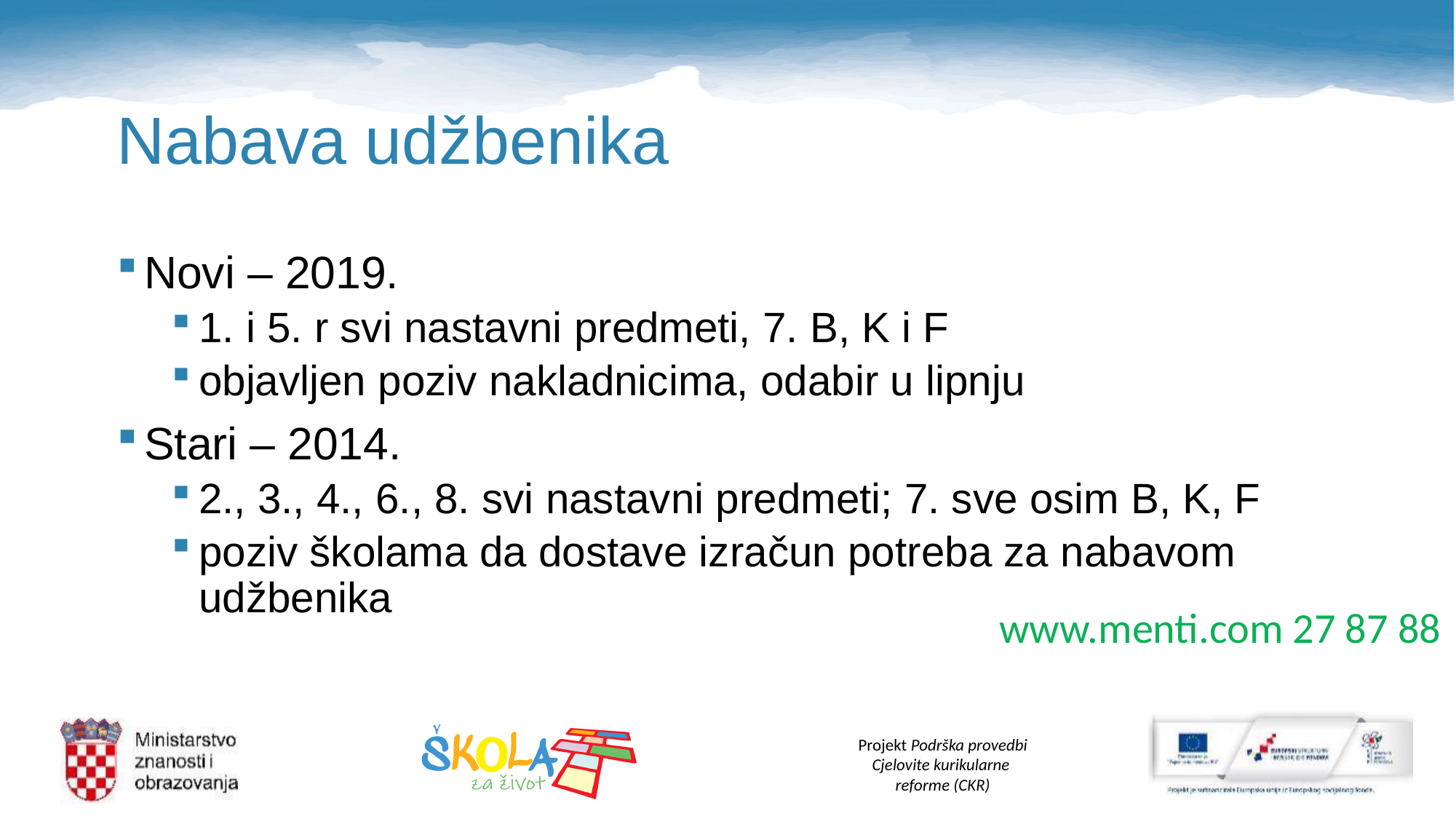

# Nabava udžbenika
Novi – 2019.
1. i 5. r svi nastavni predmeti, 7. B, K i F
objavljen poziv nakladnicima, odabir u lipnju
Stari – 2014.
2., 3., 4., 6., 8. svi nastavni predmeti; 7. sve osim B, K, F
poziv školama da dostave izračun potreba za nabavom udžbenika
www.menti.com 27 87 88